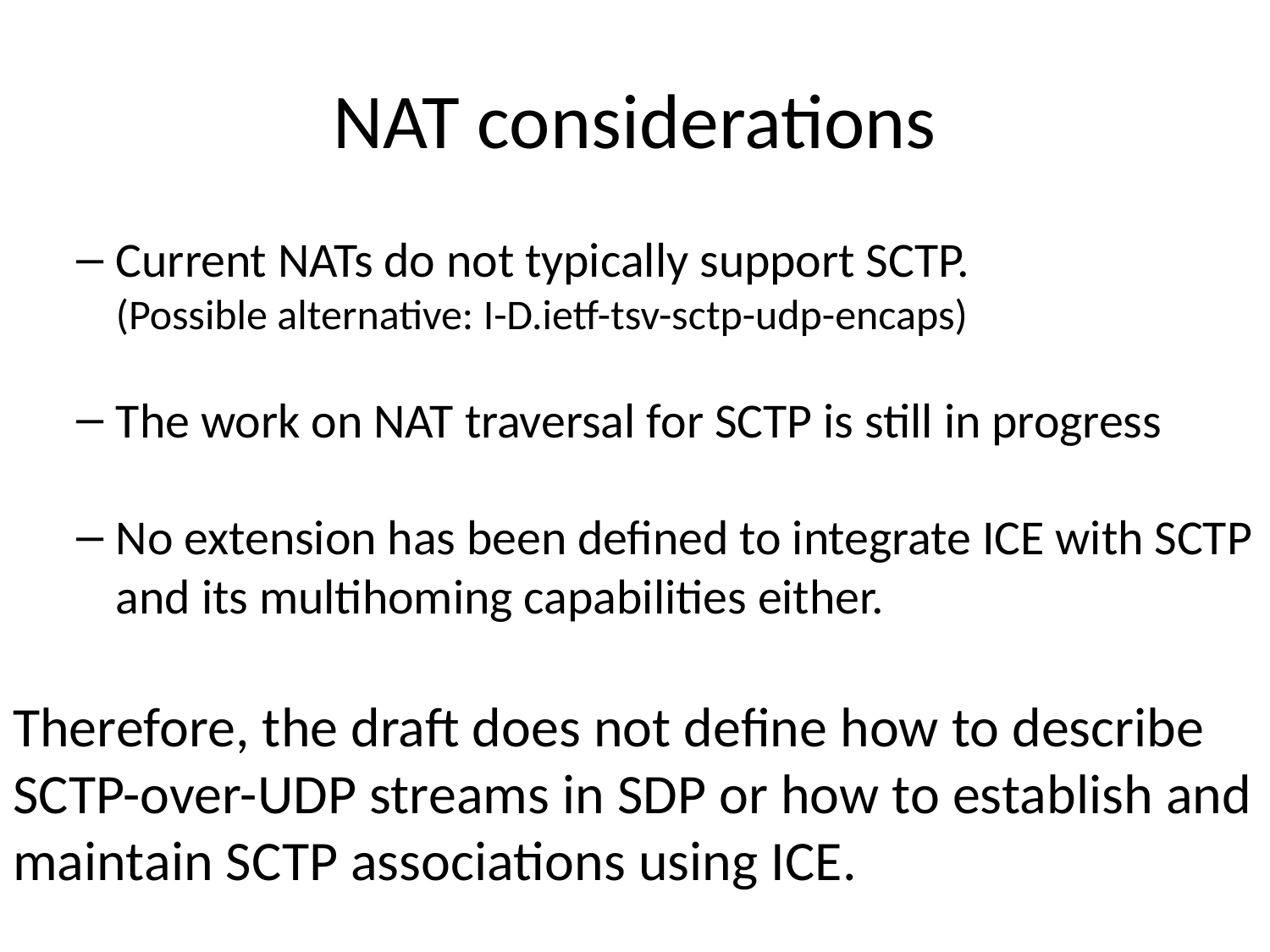

# NAT considerations
Current NATs do not typically support SCTP.
(Possible alternative: I-D.ietf-tsv-sctp-udp-encaps)
The work on NAT traversal for SCTP is still in progress

No extension has been defined to integrate ICE with SCTP and its multihoming capabilities either.

Therefore, the draft does not define how to describe
SCTP-over-UDP streams in SDP or how to establish and
maintain SCTP associations using ICE.